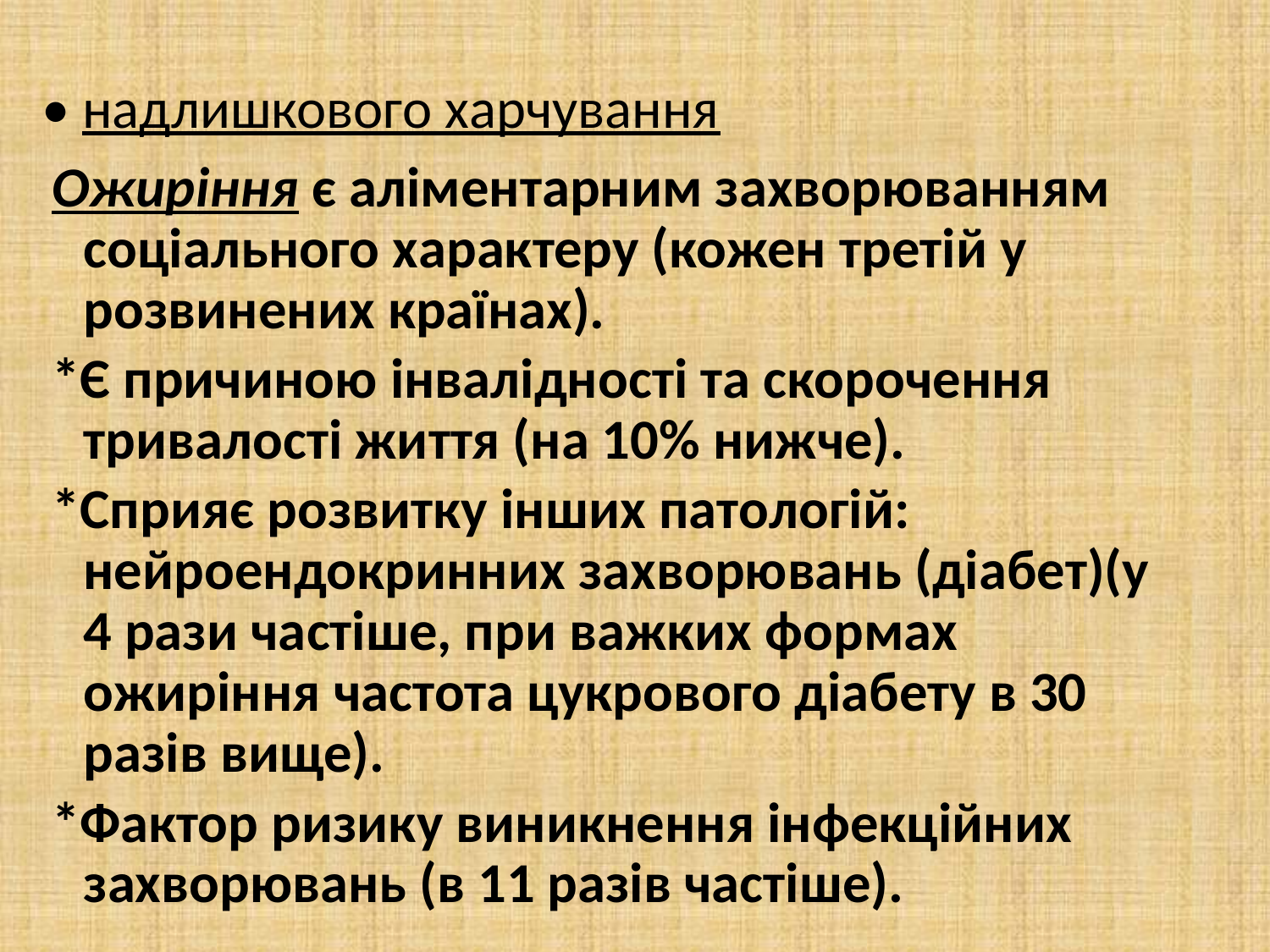

# • надлишкового харчування
Ожиріння є аліментарним захворюванням соціального характеру (кожен третій у розвинених країнах).
*Є причиною інвалідності та скорочення тривалості життя (на 10% нижче).
*Сприяє розвитку інших патологій: нейроендокринних захворювань (діабет)(у 4 рази частіше, при важких формах ожиріння частота цукрового діабету в 30 разів вище).
*Фактор ризику виникнення інфекційних захворювань (в 11 разів частіше).